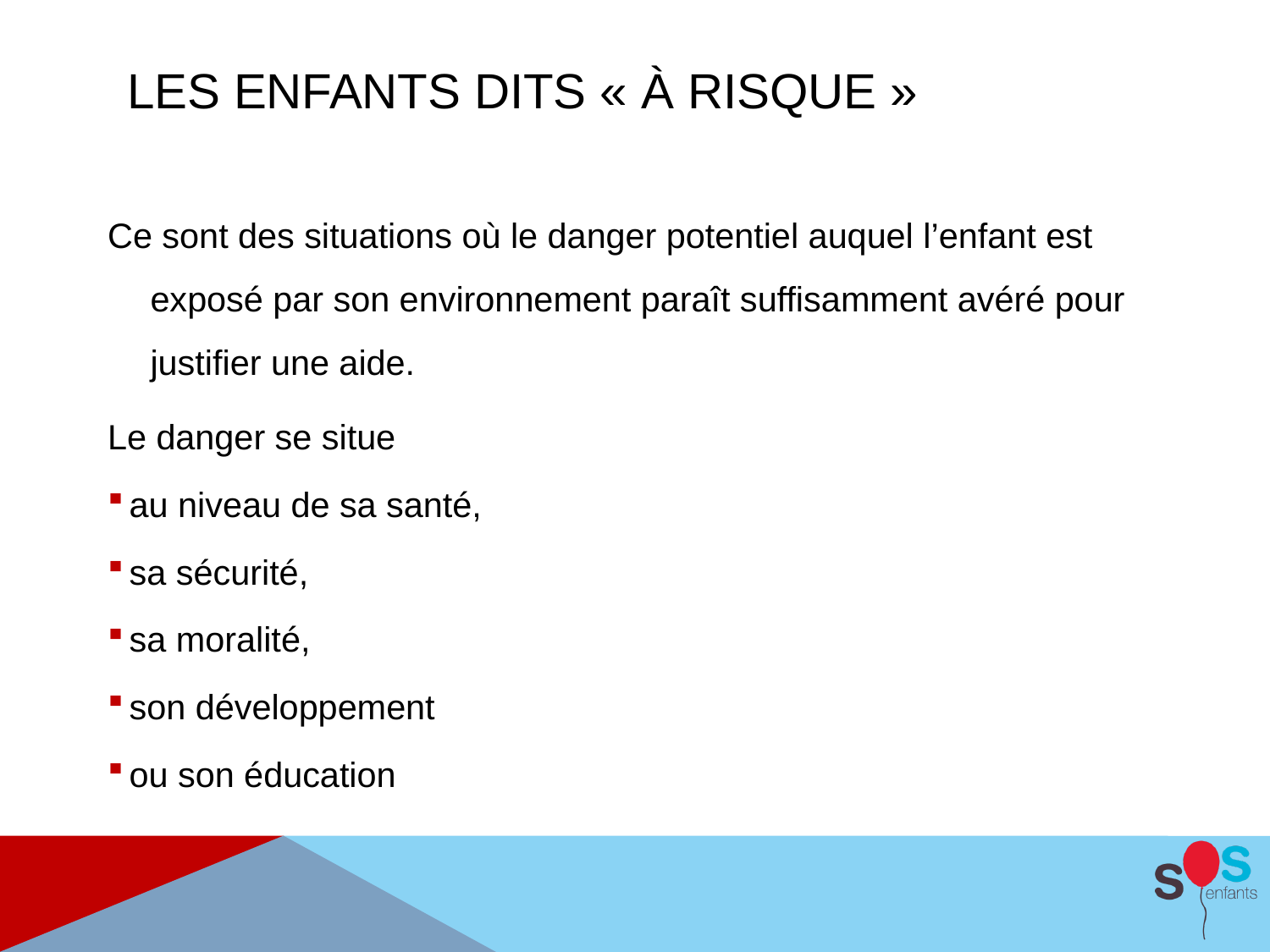

# Les enfants dits « à risque »
Ce sont des situations où le danger potentiel auquel l’enfant est exposé par son environnement paraît suffisamment avéré pour justifier une aide.
Le danger se situe
	au niveau de sa santé,
	sa sécurité,
	sa moralité,
	son développement
	ou son éducation